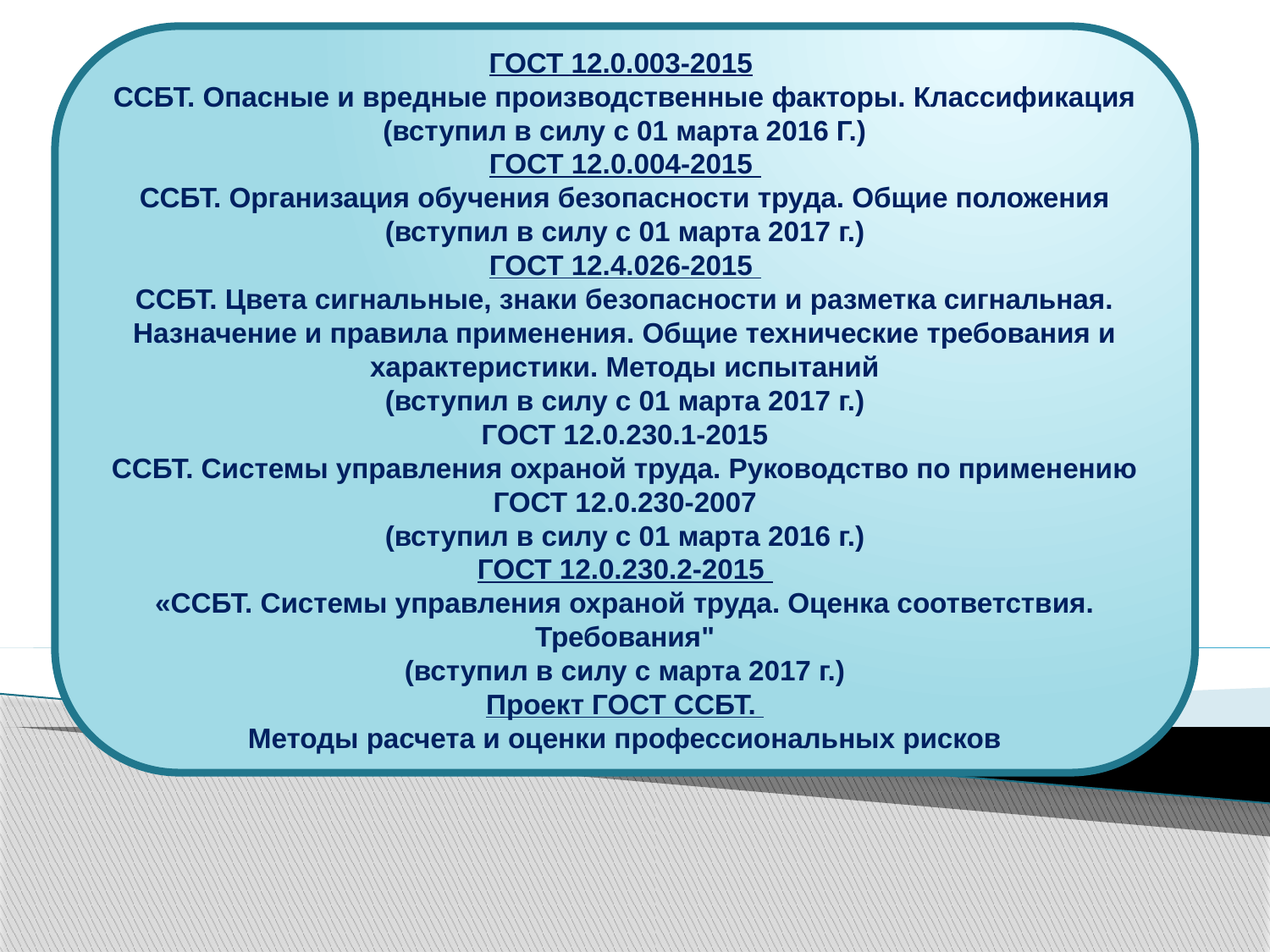

ГОСТ 12.0.003-2015
ССБТ. Опасные и вредные производственные факторы. Классификация
(вступил в силу с 01 марта 2016 Г.)
ГОСТ 12.0.004-2015
ССБТ. Организация обучения безопасности труда. Общие положения
(вступил в силу с 01 марта 2017 г.)
ГОСТ 12.4.026-2015
ССБТ. Цвета сигнальные, знаки безопасности и разметка сигнальная. Назначение и правила применения. Общие технические требования и характеристики. Методы испытаний
(вступил в силу с 01 марта 2017 г.)
ГОСТ 12.0.230.1-2015
ССБТ. Системы управления охраной труда. Руководство по применению ГОСТ 12.0.230-2007
(вступил в силу с 01 марта 2016 г.)
ГОСТ 12.0.230.2-2015
«ССБТ. Системы управления охраной труда. Оценка соответствия. Требования"
(вступил в силу с марта 2017 г.)
Проект ГОСТ ССБТ.
Методы расчета и оценки профессиональных рисков